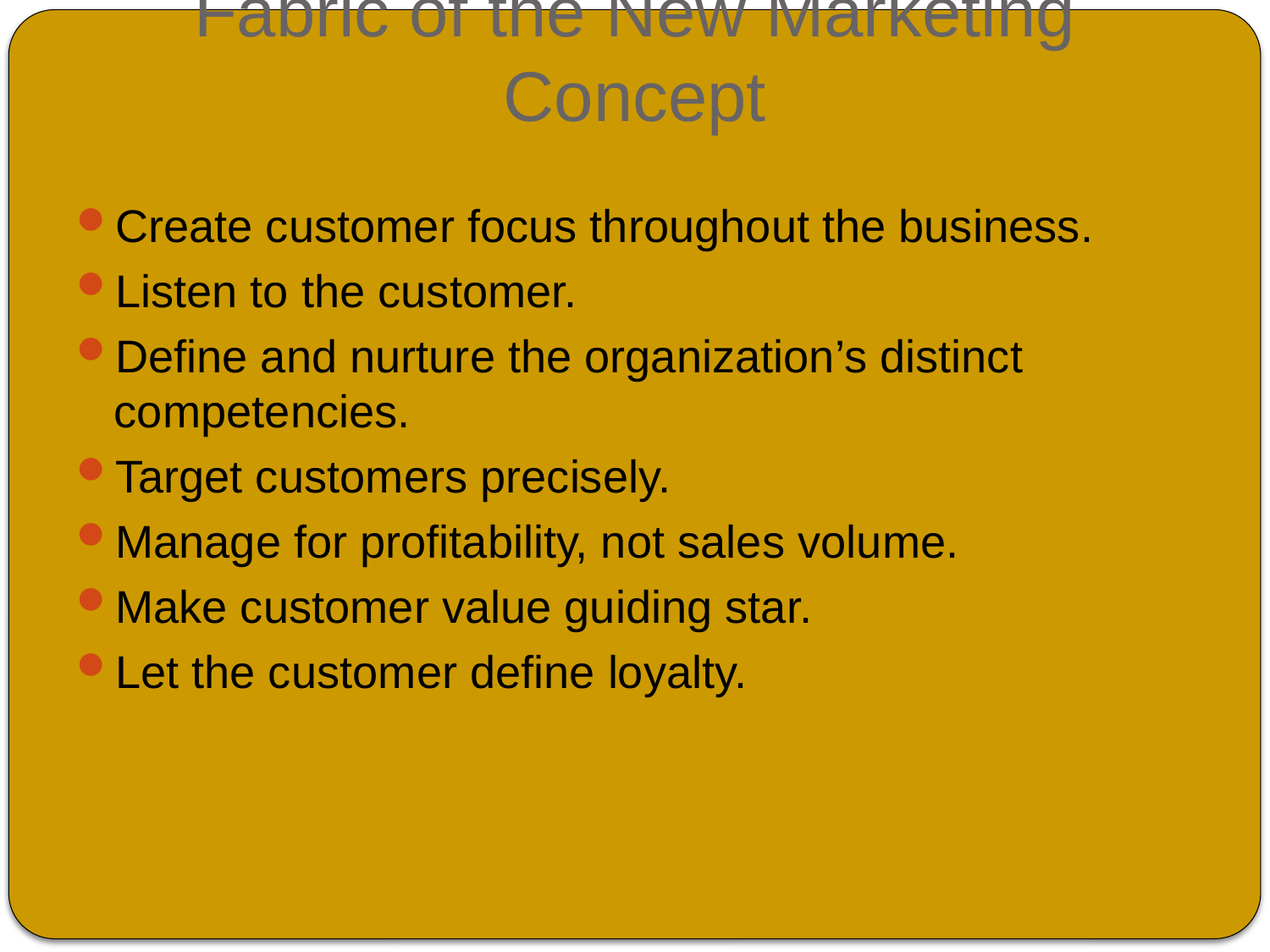

# Fabric of the New Marketing Concept
Create customer focus throughout the business.
Listen to the customer.
Define and nurture the organization’s distinct competencies.
Target customers precisely.
Manage for profitability, not sales volume.
Make customer value guiding star.
Let the customer define loyalty.